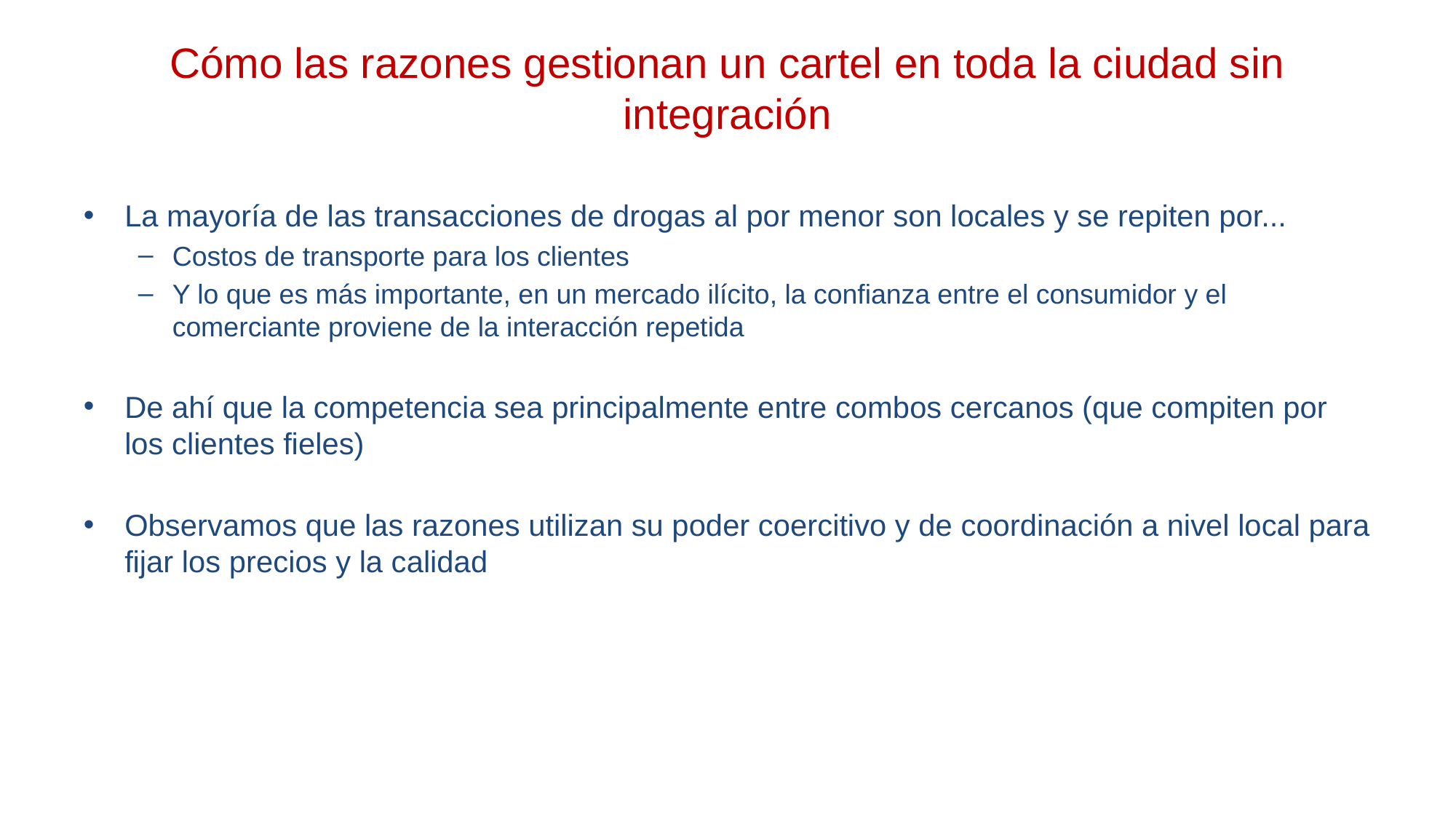

# Cómo las razones gestionan un cartel en toda la ciudad sin integración
La mayoría de las transacciones de drogas al por menor son locales y se repiten por...
Costos de transporte para los clientes
Y lo que es más importante, en un mercado ilícito, la confianza entre el consumidor y el comerciante proviene de la interacción repetida

De ahí que la competencia sea principalmente entre combos cercanos (que compiten por los clientes fieles)

Observamos que las razones utilizan su poder coercitivo y de coordinación a nivel local para fijar los precios y la calidad